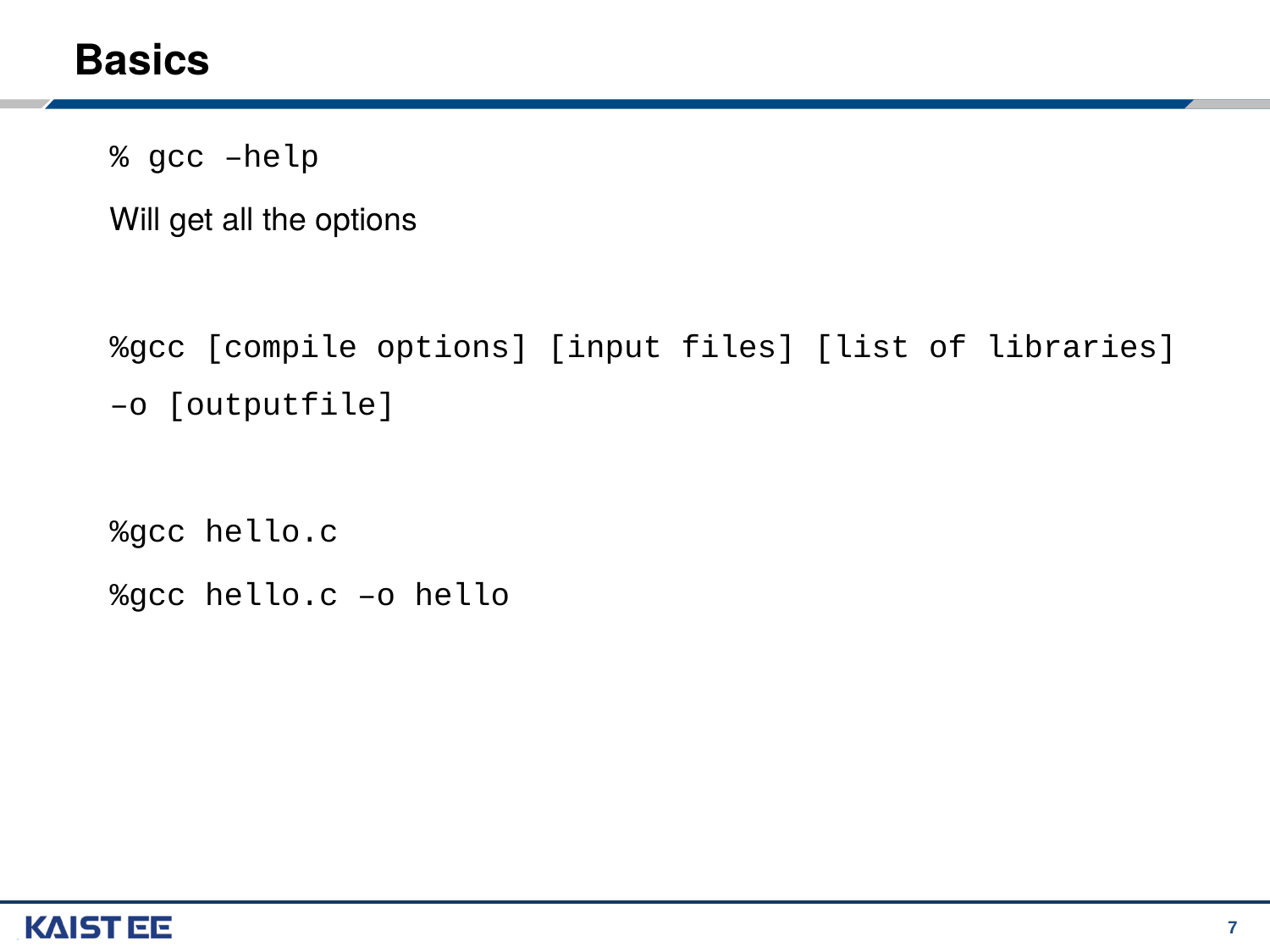

# Basics
% gcc –help
Will get all the options

%gcc [compile options] [input files] [list of libraries] –o [outputfile]

%gcc hello.c
%gcc hello.c –o hello